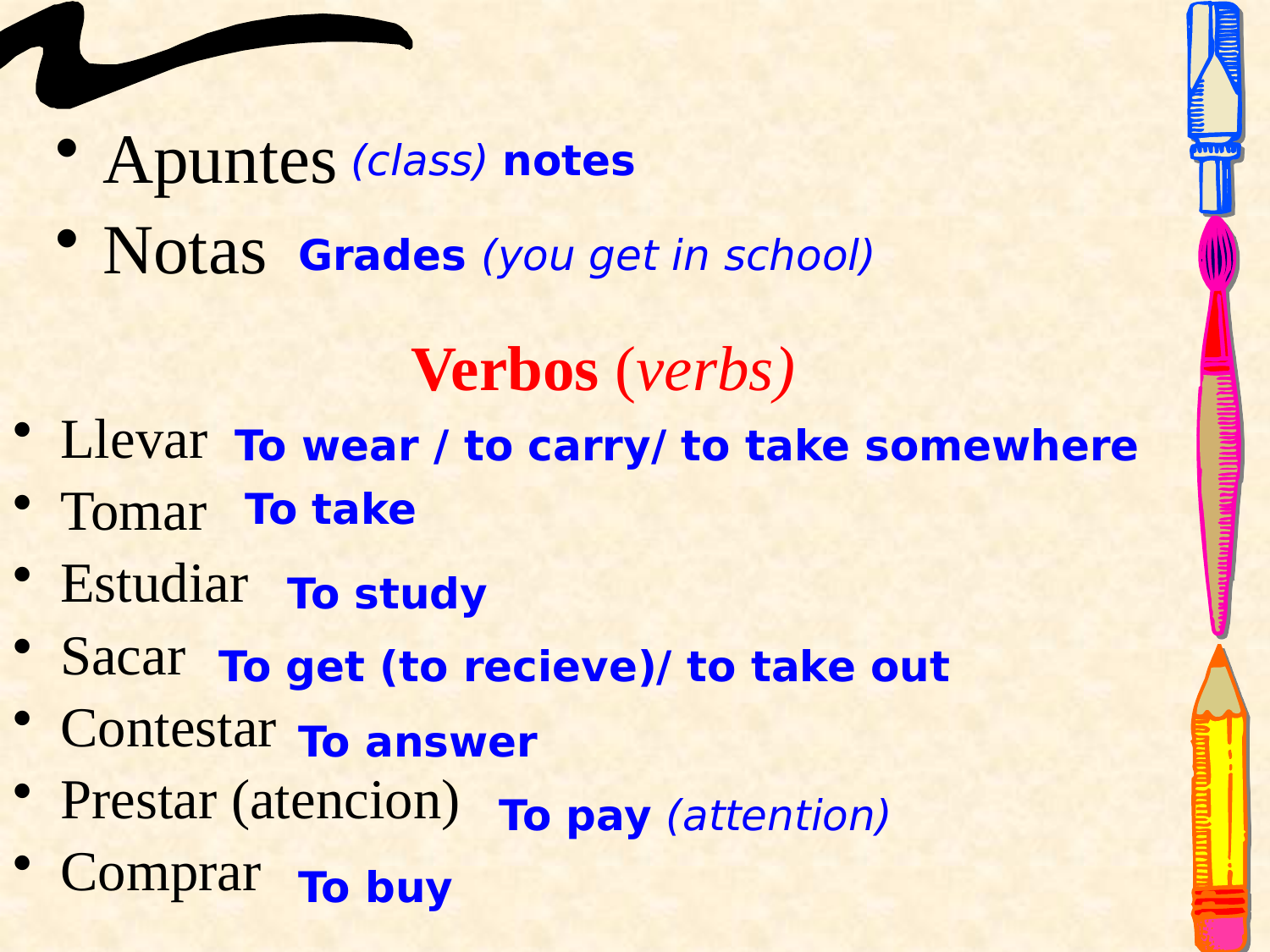

Apuntes
Notas

(class) notes

Llevar
Tomar
Estudiar
Sacar
Contestar
Prestar (atencion)
Comprar
Grades (you get in school)
# Verbos (verbs)
To wear / to carry/ to take somewhere
To take
To study
To get (to recieve)/ to take out
To answer
To pay (attention)
To buy